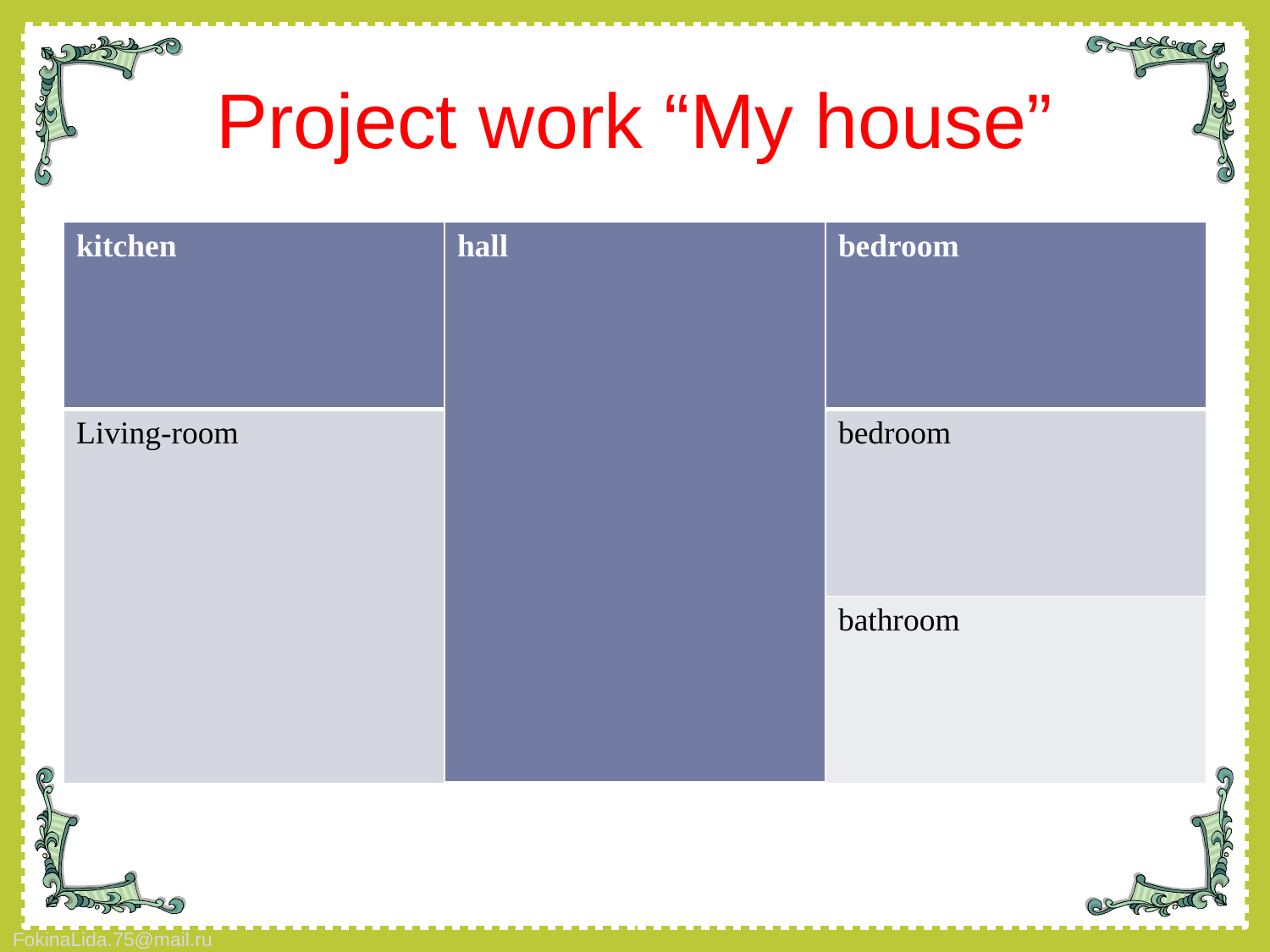

# Project work “My house”
| kitchen | hall | bedroom |
| --- | --- | --- |
| Living-room |  | bedroom |
|  |  | bathroom |